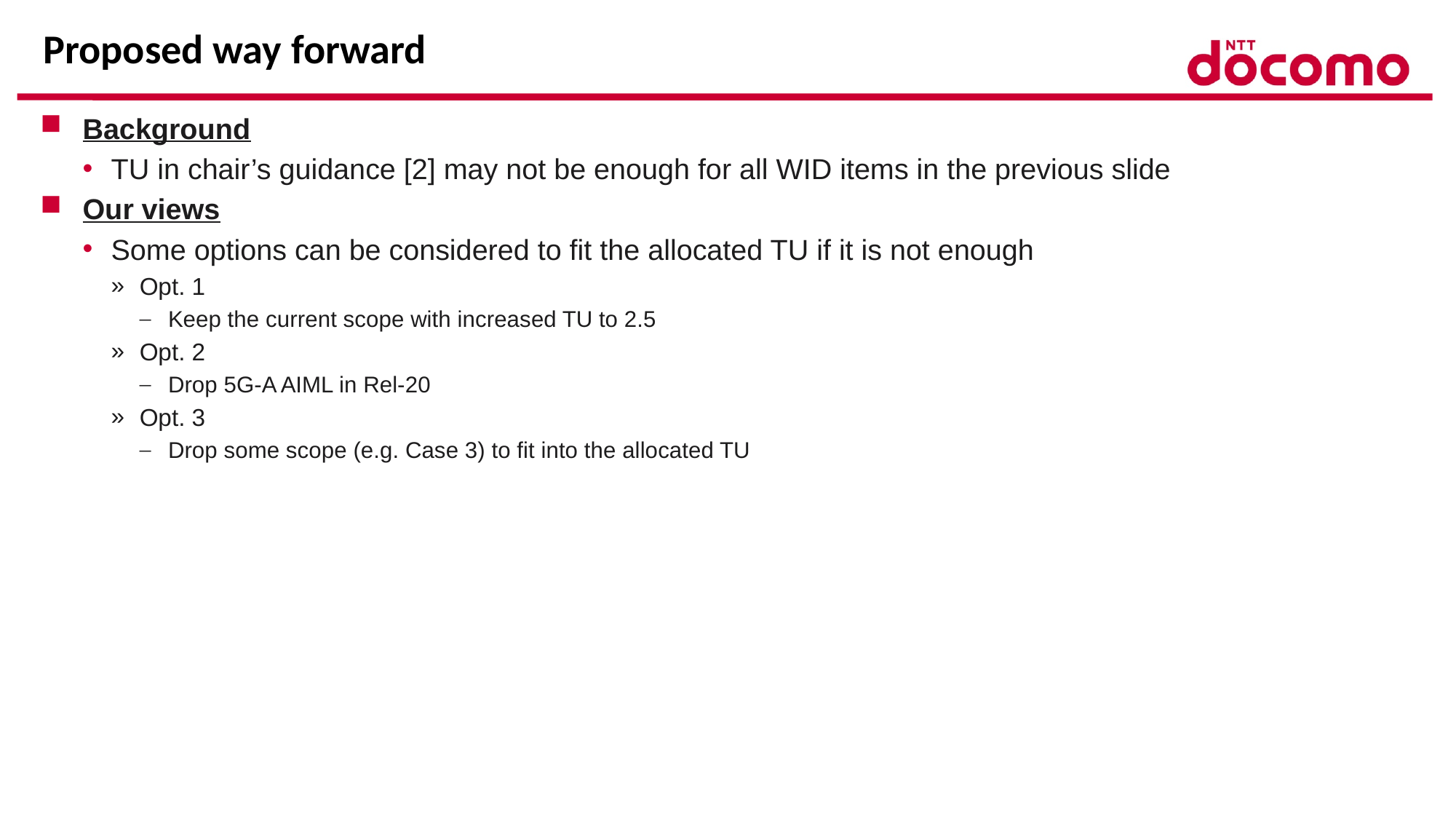

# Proposed way forward
Background
TU in chair’s guidance [2] may not be enough for all WID items in the previous slide
Our views
Some options can be considered to fit the allocated TU if it is not enough
Opt. 1
Keep the current scope with increased TU to 2.5
Opt. 2
Drop 5G-A AIML in Rel-20
Opt. 3
Drop some scope (e.g. Case 3) to fit into the allocated TU